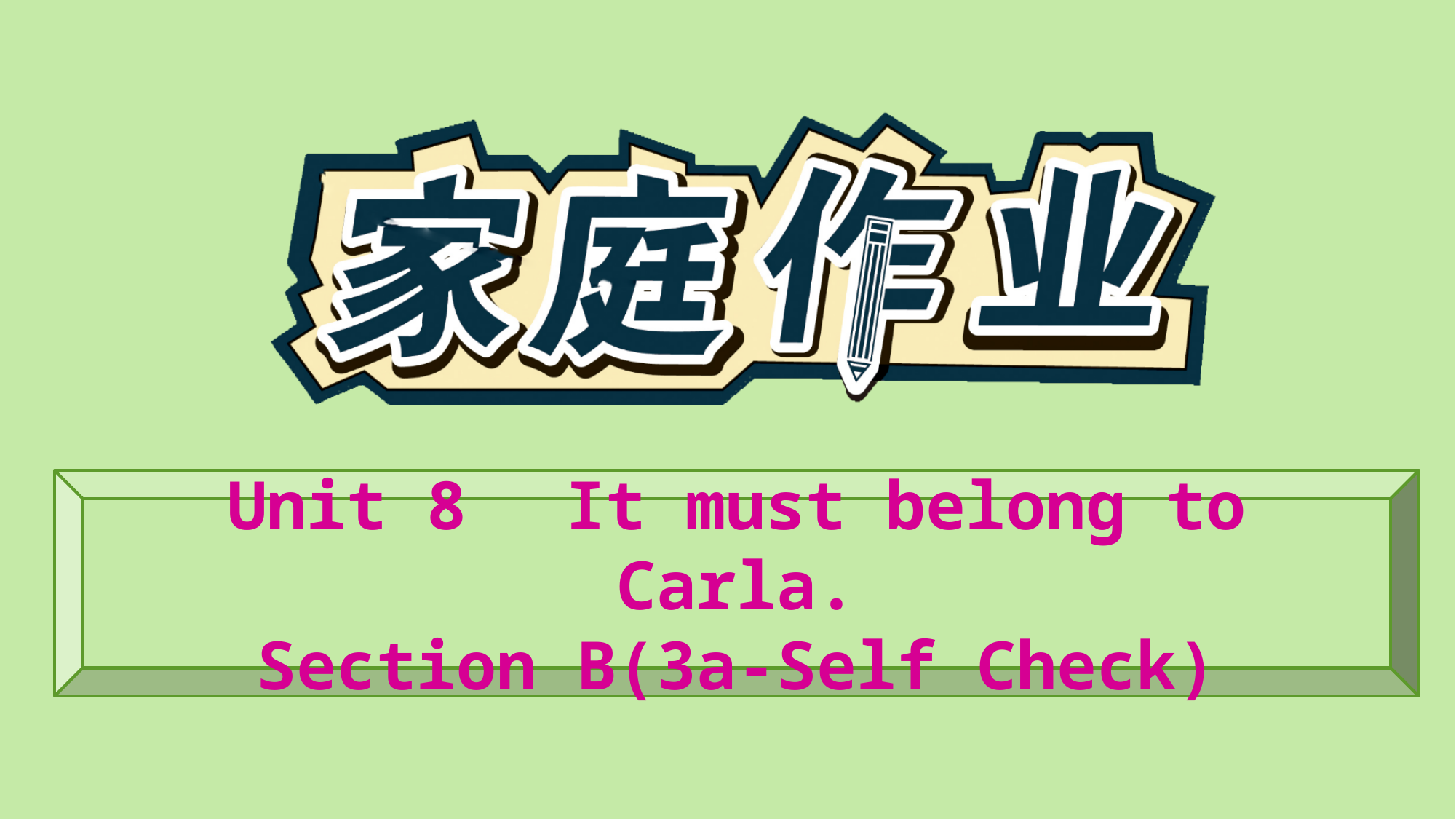

Unit 8　It must belong to Carla.
Section B(3a-Self Check)